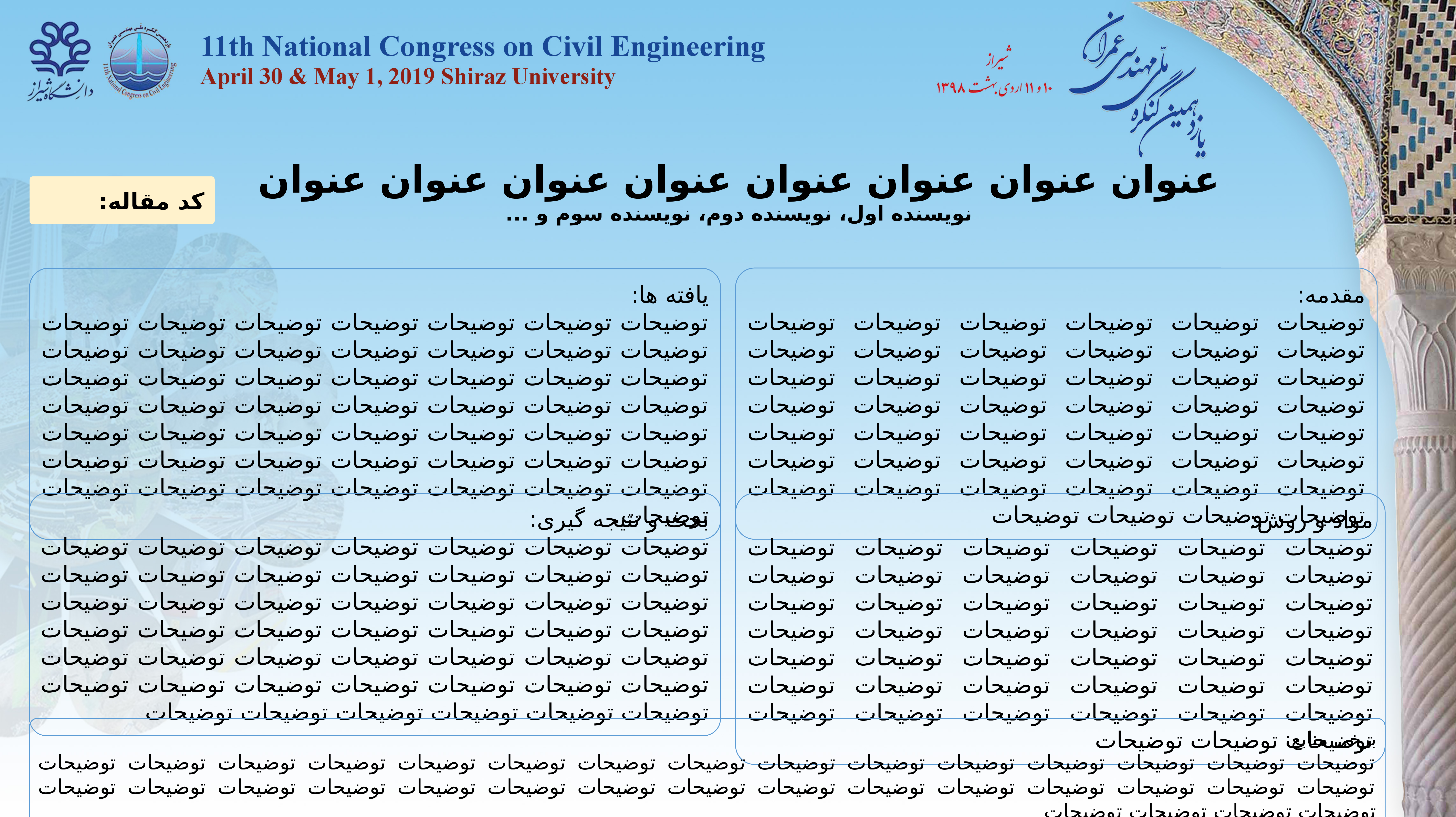

عنوان عنوان عنوان عنوان عنوان عنوان عنوان عنوان
نویسنده اول، نویسنده دوم، نویسنده سوم و ...

کد مقاله:
مقدمه:
توضیحات توضیحات توضیحات توضیحات توضیحات توضیحات توضیحات توضیحات توضیحات توضیحات توضیحات توضیحات توضیحات توضیحات توضیحات توضیحات توضیحات توضیحات توضیحات توضیحات توضیحات توضیحات توضیحات توضیحات توضیحات توضیحات توضیحات توضیحات توضیحات توضیحات توضیحات توضیحات توضیحات توضیحات توضیحات توضیحات توضیحات توضیحات توضیحات توضیحات توضیحات توضیحات توضیحات توضیحات توضیحات توضیحات
یافته ها:
توضیحات توضیحات توضیحات توضیحات توضیحات توضیحات توضیحات توضیحات توضیحات توضیحات توضیحات توضیحات توضیحات توضیحات توضیحات توضیحات توضیحات توضیحات توضیحات توضیحات توضیحات توضیحات توضیحات توضیحات توضیحات توضیحات توضیحات توضیحات توضیحات توضیحات توضیحات توضیحات توضیحات توضیحات توضیحات توضیحات توضیحات توضیحات توضیحات توضیحات توضیحات توضیحات توضیحات توضیحات توضیحات توضیحات توضیحات توضیحات توضیحات توضیحات.
بحث و نتیجه گیری:
توضیحات توضیحات توضیحات توضیحات توضیحات توضیحات توضیحات توضیحات توضیحات توضیحات توضیحات توضیحات توضیحات توضیحات توضیحات توضیحات توضیحات توضیحات توضیحات توضیحات توضیحات توضیحات توضیحات توضیحات توضیحات توضیحات توضیحات توضیحات توضیحات توضیحات توضیحات توضیحات توضیحات توضیحات توضیحات توضیحات توضیحات توضیحات توضیحات توضیحات توضیحات توضیحات توضیحات توضیحات توضیحات توضیحات توضیحات توضیحات
مواد و روش:
توضیحات توضیحات توضیحات توضیحات توضیحات توضیحات توضیحات توضیحات توضیحات توضیحات توضیحات توضیحات توضیحات توضیحات توضیحات توضیحات توضیحات توضیحات توضیحات توضیحات توضیحات توضیحات توضیحات توضیحات توضیحات توضیحات توضیحات توضیحات توضیحات توضیحات توضیحات توضیحات توضیحات توضیحات توضیحات توضیحات توضیحات توضیحات توضیحات توضیحات توضیحات توضیحات توضیحات توضیحات توضیحات
برخی منابع:
توضیحات توضیحات توضیحات توضیحات توضیحات توضیحات توضیحات توضیحات توضیحات توضیحات توضیحات توضیحات توضیحات توضیحات توضیحات توضیحات توضیحات توضیحات توضیحات توضیحات توضیحات توضیحات توضیحات توضیحات توضیحات توضیحات توضیحات توضیحات توضیحات توضیحات توضیحات توضیحات توضیحات توضیحات